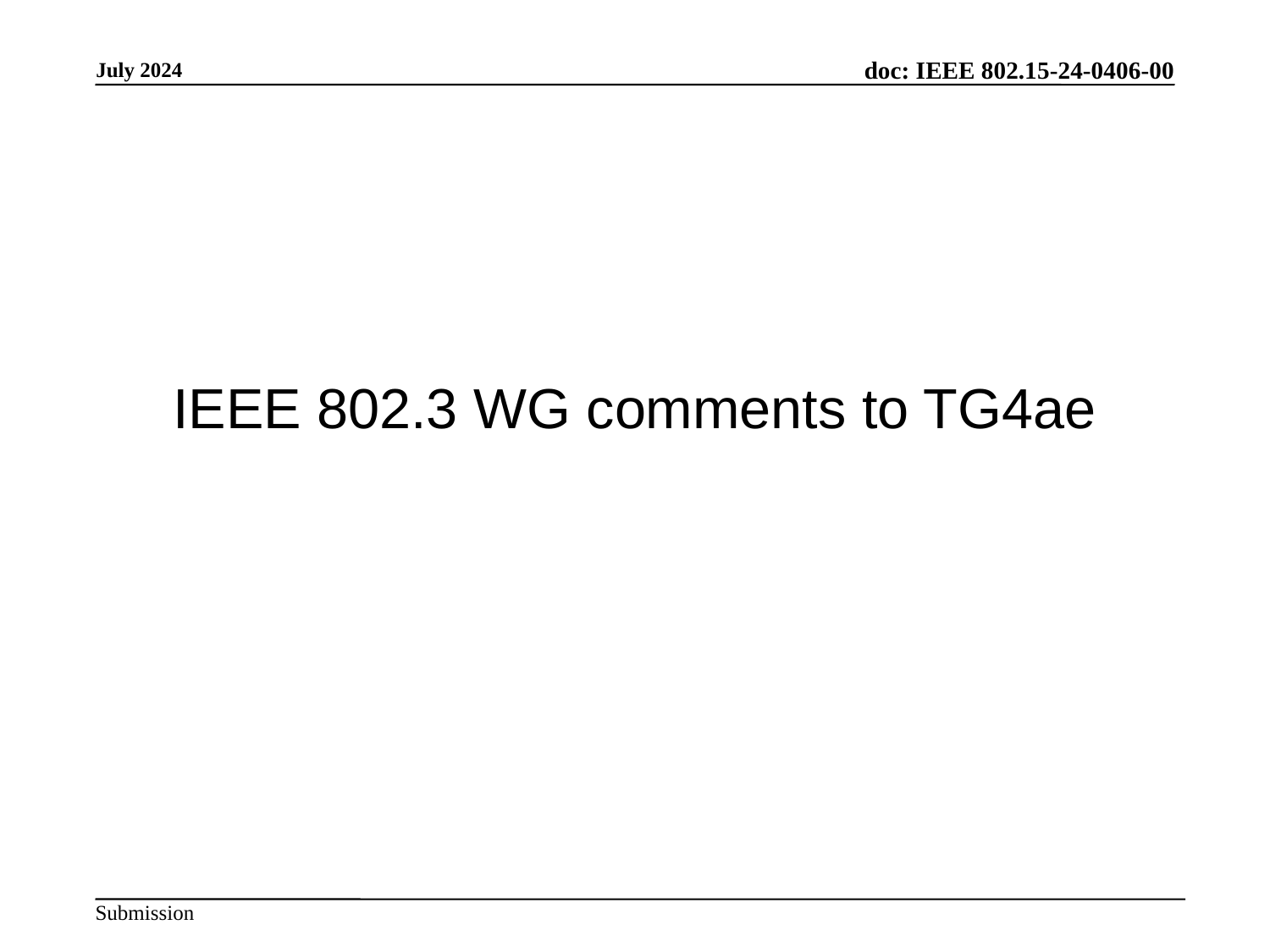

# IEEE 802.3 WG comments to TG4ae